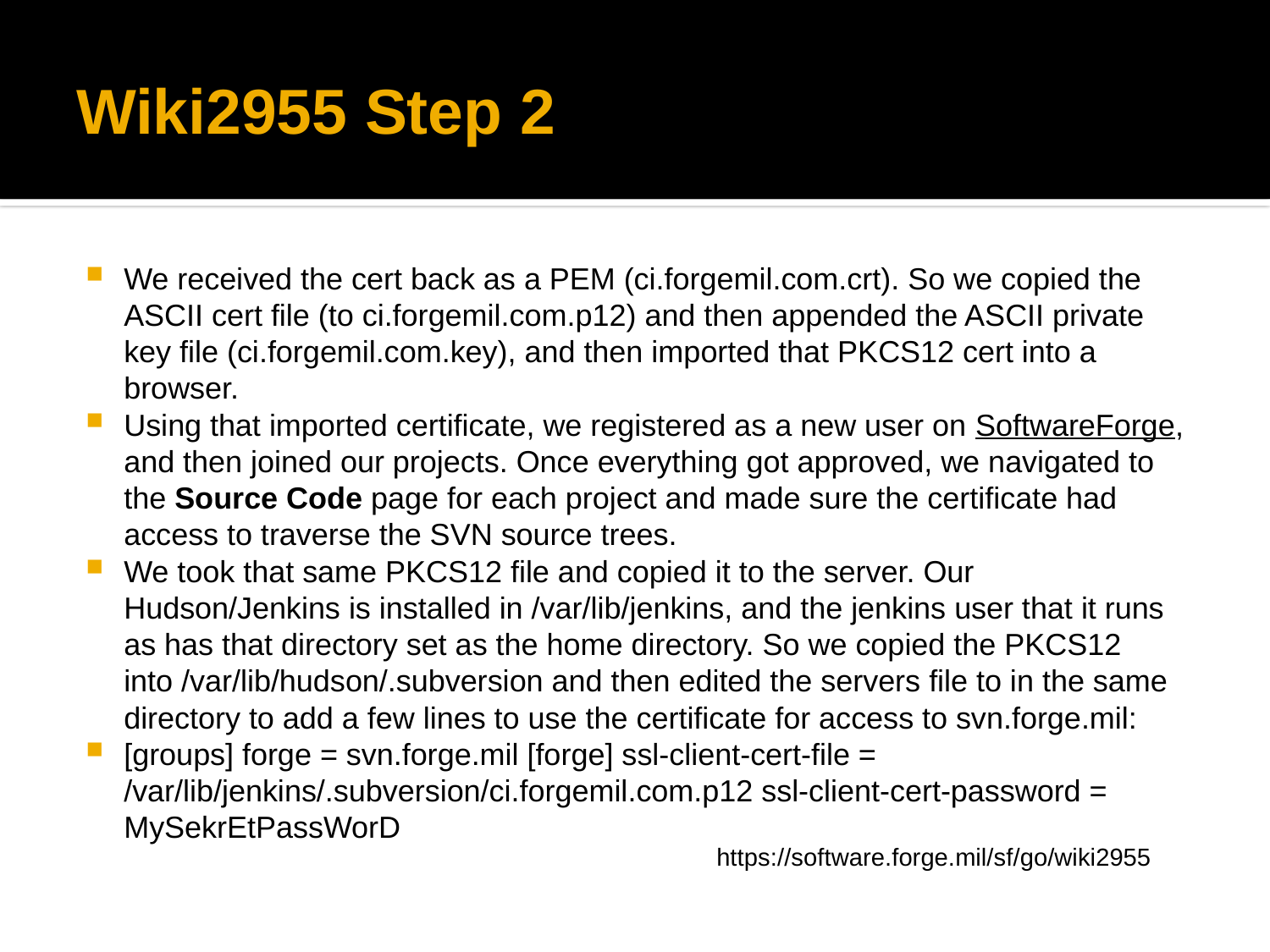

# Wiki2955 Step 2
We received the cert back as a PEM (ci.forgemil.com.crt). So we copied the ASCII cert file (to ci.forgemil.com.p12) and then appended the ASCII private key file (ci.forgemil.com.key), and then imported that PKCS12 cert into a browser.
Using that imported certificate, we registered as a new user on SoftwareForge, and then joined our projects. Once everything got approved, we navigated to the Source Code page for each project and made sure the certificate had access to traverse the SVN source trees.
We took that same PKCS12 file and copied it to the server. Our Hudson/Jenkins is installed in /var/lib/jenkins, and the jenkins user that it runs as has that directory set as the home directory. So we copied the PKCS12 into /var/lib/hudson/.subversion and then edited the servers file to in the same directory to add a few lines to use the certificate for access to svn.forge.mil:
[groups] forge = svn.forge.mil [forge] ssl-client-cert-file = /var/lib/jenkins/.subversion/ci.forgemil.com.p12 ssl-client-cert-password = MySekrEtPassWorD
https://software.forge.mil/sf/go/wiki2955